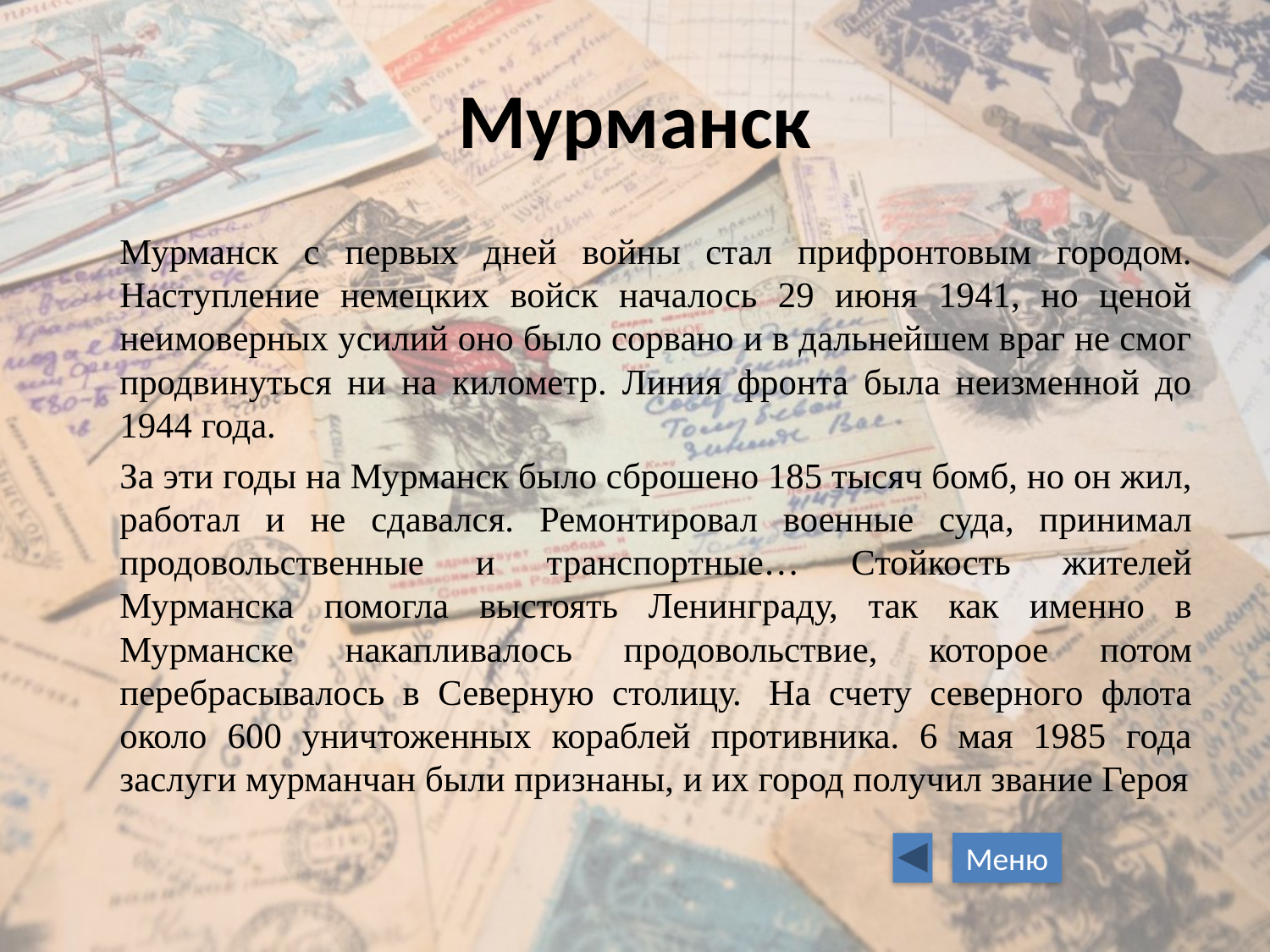

# Мурманск
	Мурманск с первых дней войны стал прифронтовым городом. Наступление немецких войск началось 29 июня 1941, но ценой неимоверных усилий оно было сорвано и в дальнейшем враг не смог продвинуться ни на километр. Линия фронта была неизменной до 1944 года.
	За эти годы на Мурманск было сброшено 185 тысяч бомб, но он жил, работал и не сдавался. Ремонтировал военные суда, принимал продовольственные и транспортные… Стойкость жителей Мурманска помогла выстоять Ленинграду, так как именно в Мурманске накапливалось продовольствие, которое потом перебрасывалось в Северную столицу.  На счету северного флота около 600 уничтоженных кораблей противника. 6 мая 1985 года заслуги мурманчан были признаны, и их город получил звание Героя

Меню